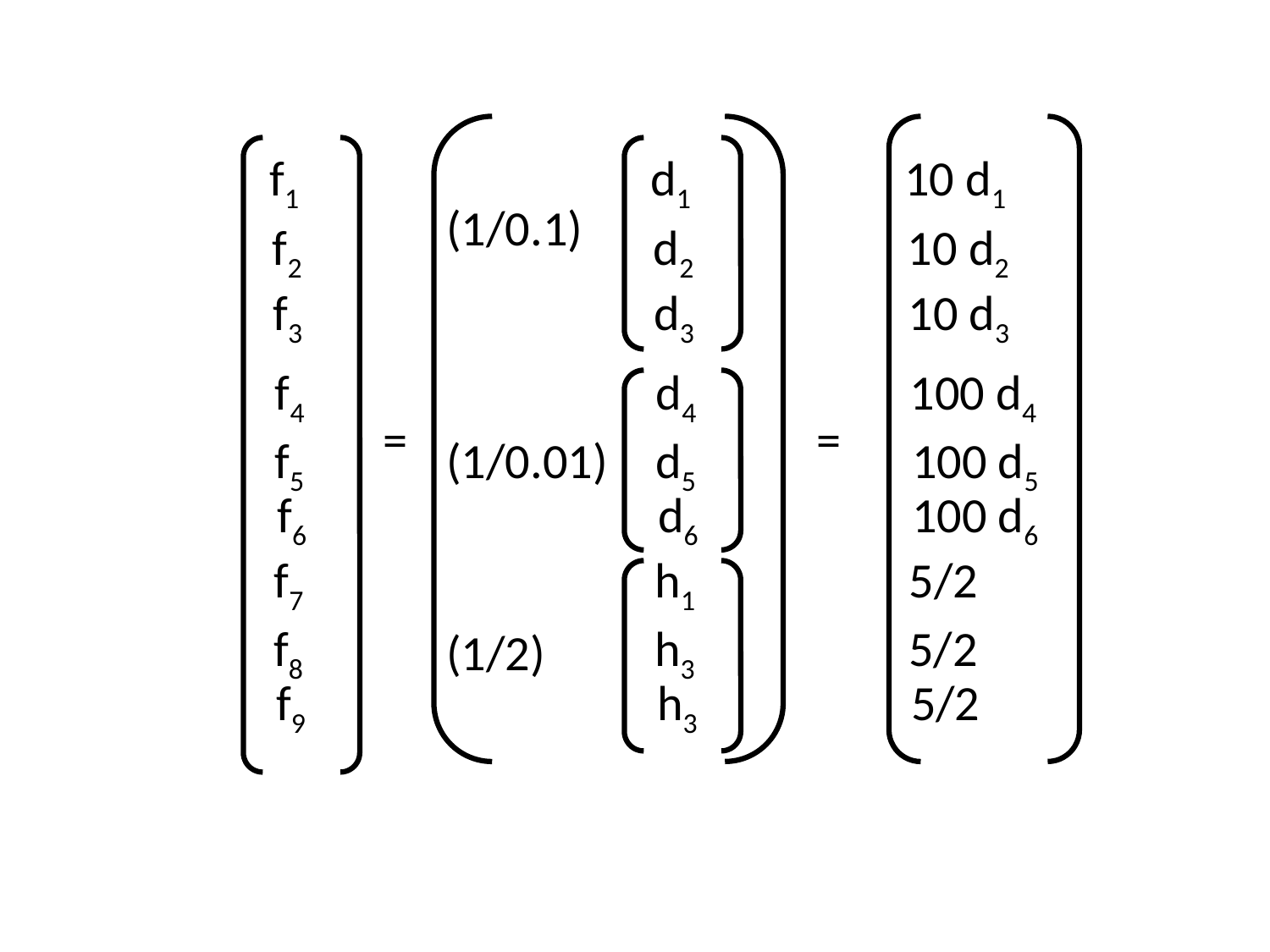

f1
d1
10 d1
(1/0.1)
f2
d2
10 d2
f3
d3
10 d3
f4
d4
100 d4

=
=
f5
(1/0.01)
d5
100 d5
f6
d6
100 d6
f7
h1
5/2

f8
h3
5/2
(1/2)
f9
h3
5/2